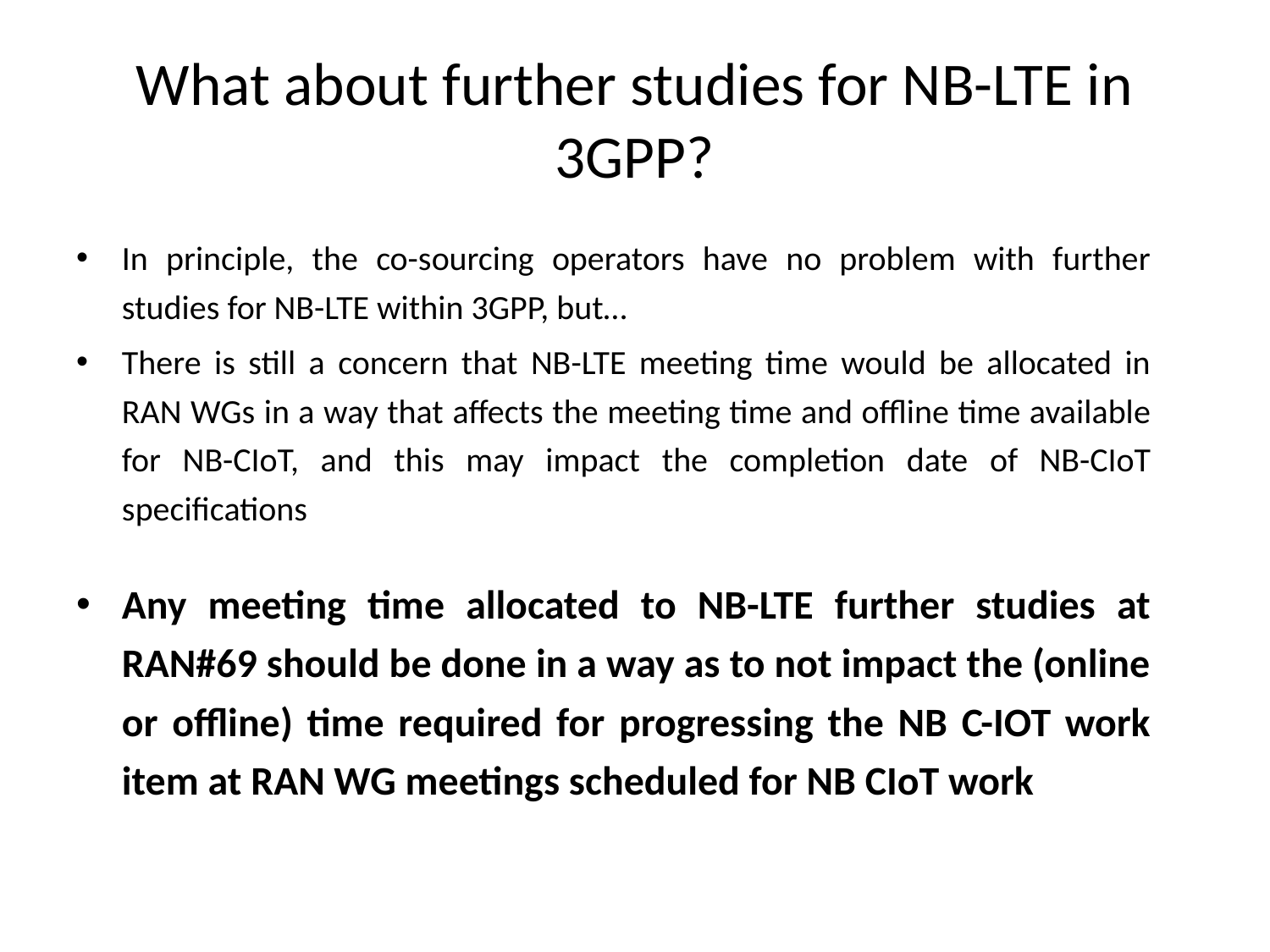

# What about further studies for NB-LTE in 3GPP?
In principle, the co-sourcing operators have no problem with further studies for NB-LTE within 3GPP, but…
There is still a concern that NB-LTE meeting time would be allocated in RAN WGs in a way that affects the meeting time and offline time available for NB-CIoT, and this may impact the completion date of NB-CIoT specifications

Any meeting time allocated to NB-LTE further studies at RAN#69 should be done in a way as to not impact the (online or offline) time required for progressing the NB C-IOT work item at RAN WG meetings scheduled for NB CIoT work